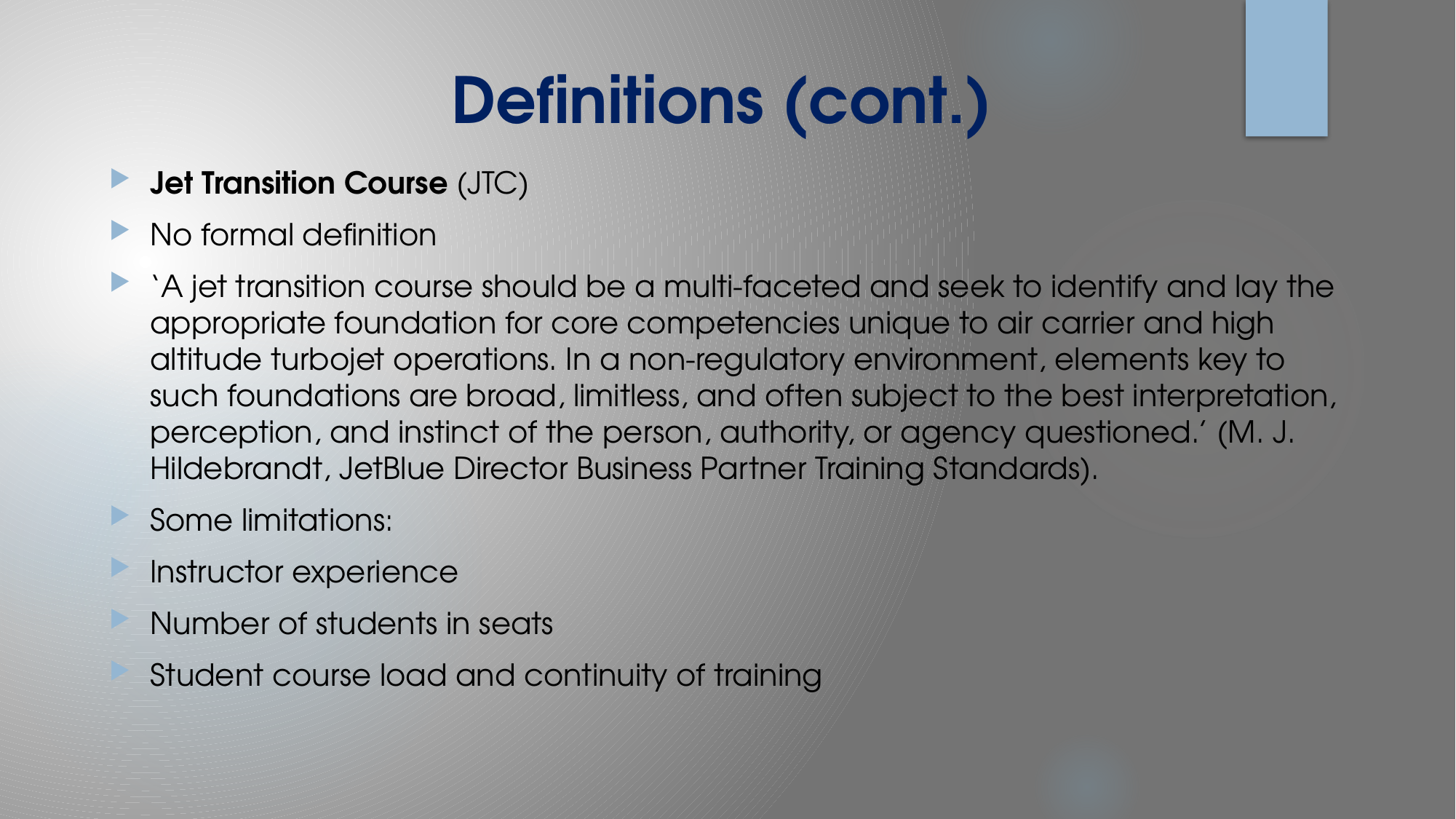

# Definitions (cont.)
Jet Transition Course (JTC)
No formal definition
‘A jet transition course should be a multi-faceted and seek to identify and lay the appropriate foundation for core competencies unique to air carrier and high altitude turbojet operations. In a non-regulatory environment, elements key to such foundations are broad, limitless, and often subject to the best interpretation, perception, and instinct of the person, authority, or agency questioned.’ (M. J. Hildebrandt, JetBlue Director Business Partner Training Standards).
Some limitations:
Instructor experience
Number of students in seats
Student course load and continuity of training